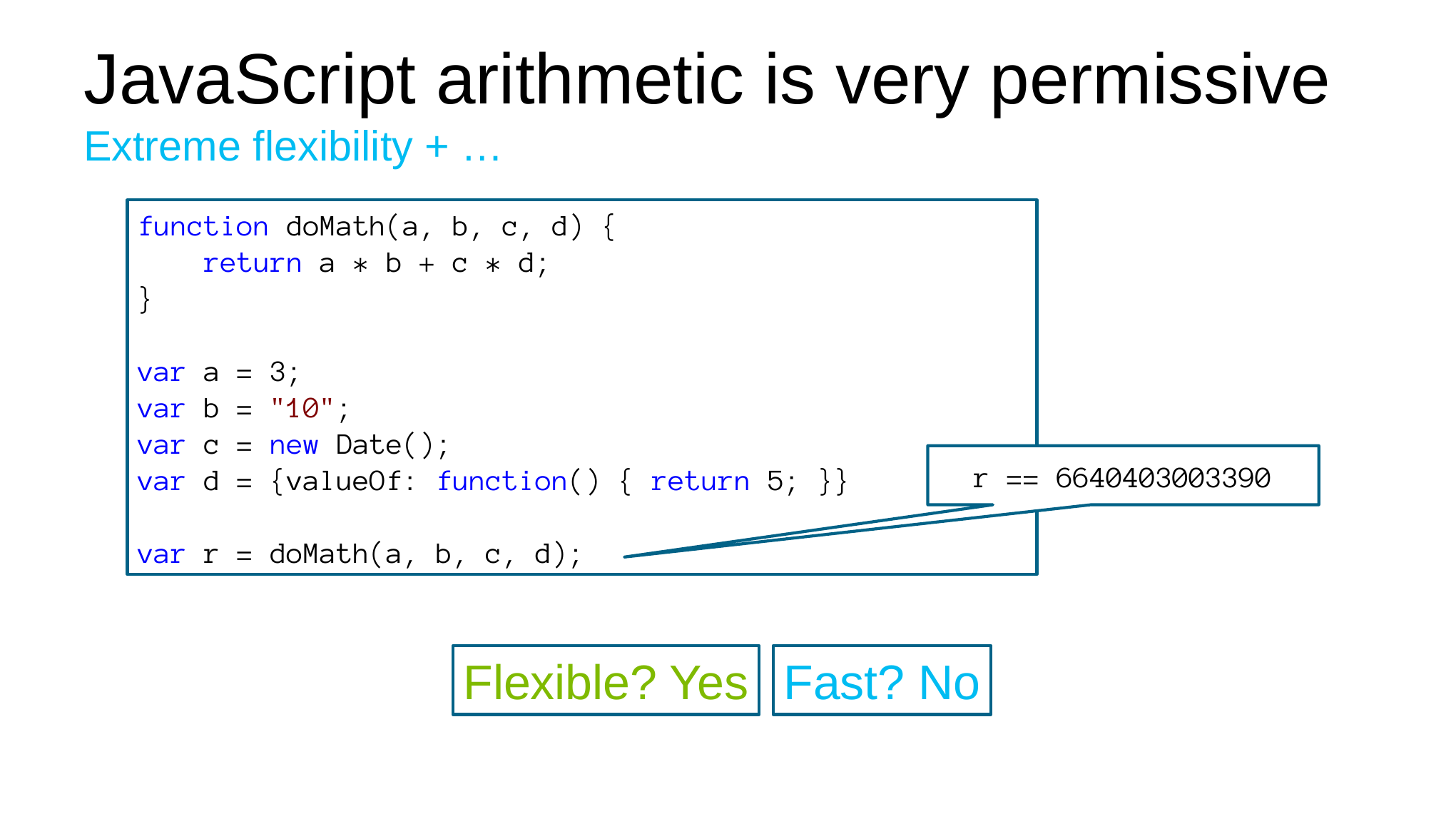

# JavaScript arithmetic is very permissive Extreme flexibility + …
function doMath(a, b, c, d) {
    return a * b + c * d;
}

var a = 3;
var b = "10";
var c = new Date();
var d = {valueOf: function() { return 5; }}

var r = doMath(a, b, c, d);
r == 6640403003390
Flexible? Yes
Fast? No